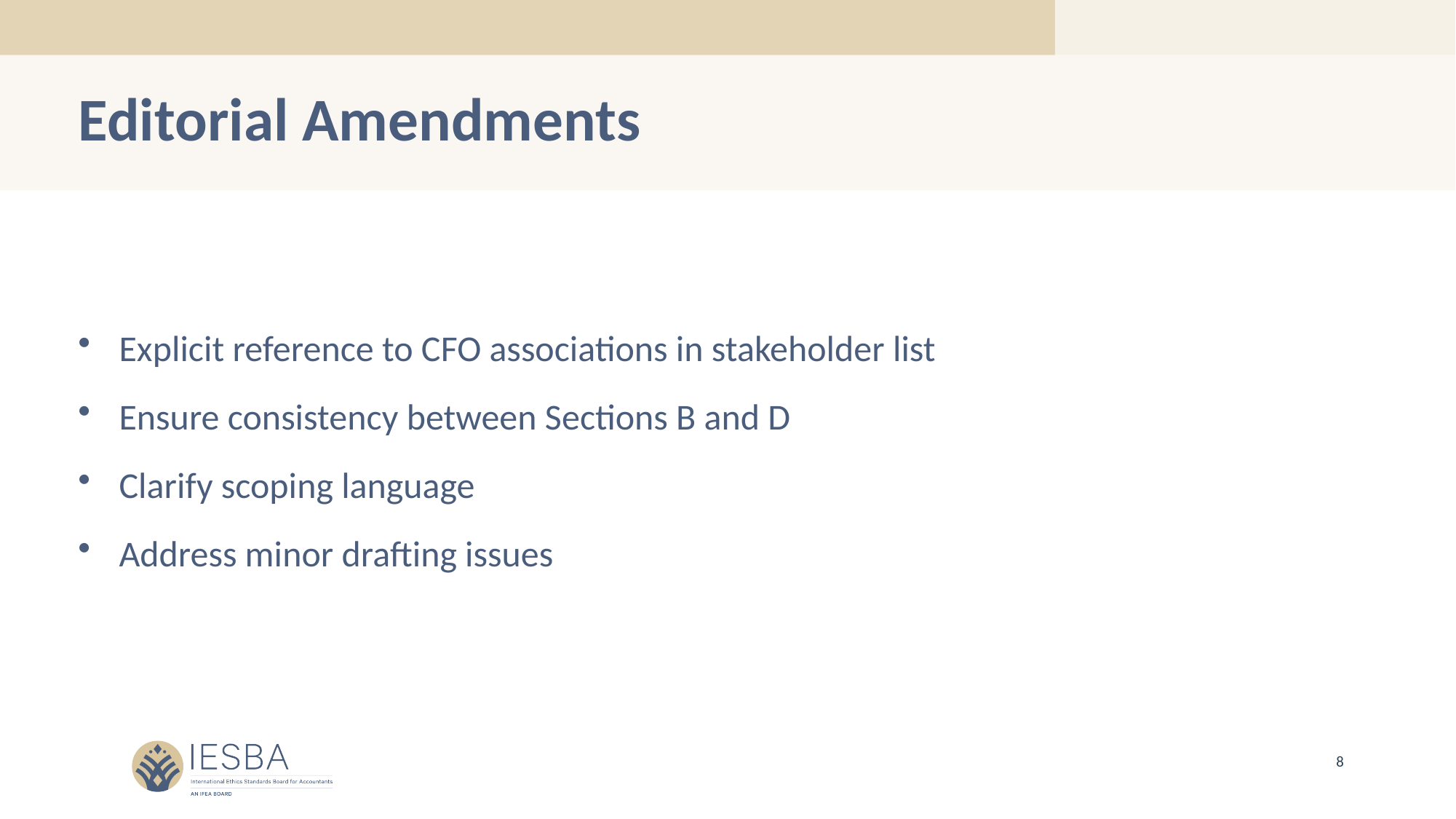

# Editorial Amendments
Explicit reference to CFO associations in stakeholder list
Ensure consistency between Sections B and D
Clarify scoping language
Address minor drafting issues

8